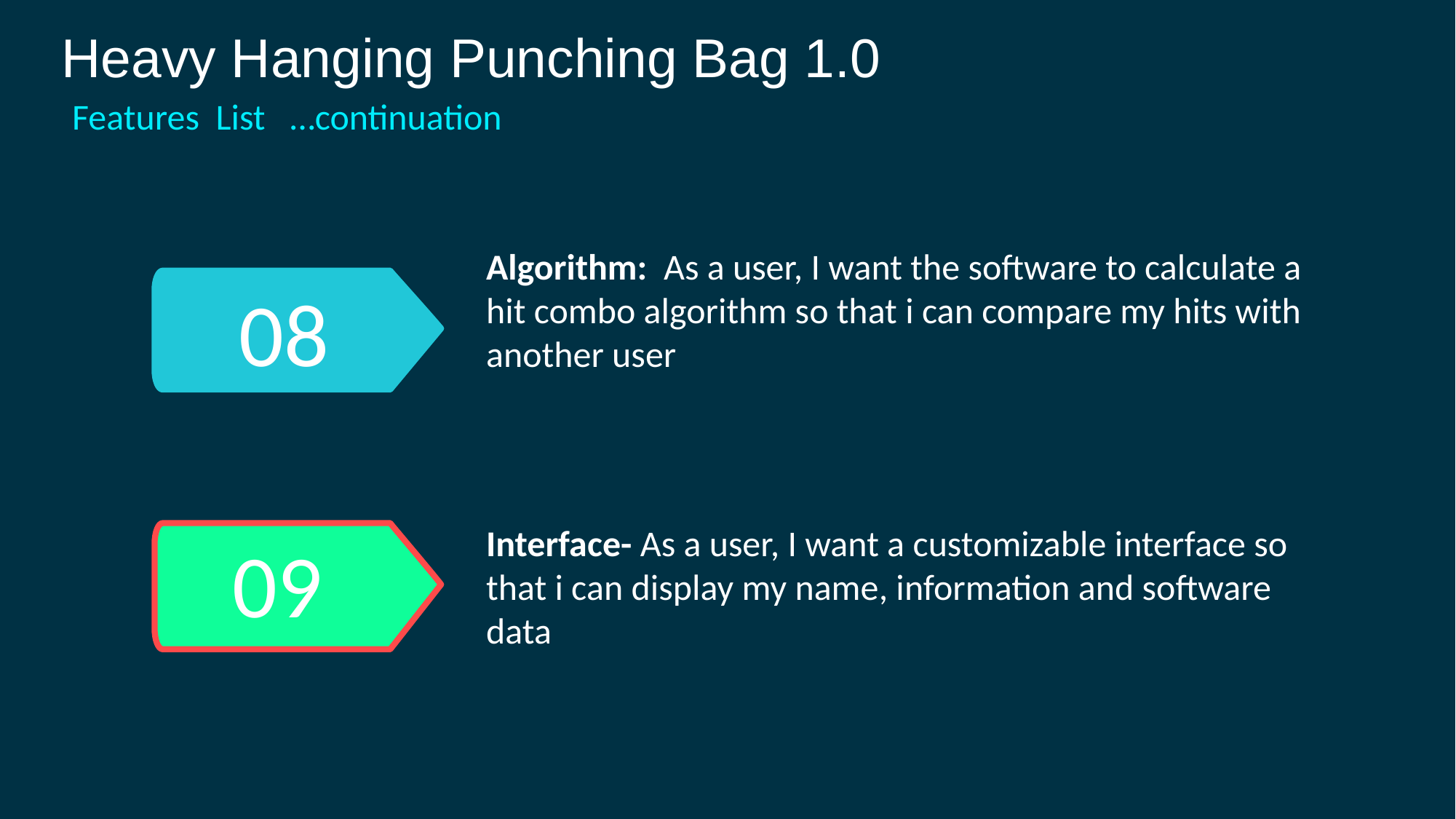

Heavy Hanging Punching Bag 1.0
Features  List   …continuation
Algorithm:  As a user, I want the software to calculate a hit combo algorithm so that i can compare my hits with another user

08
Interface- As a user, I want a customizable interface so that i can display my name, information and software data

09